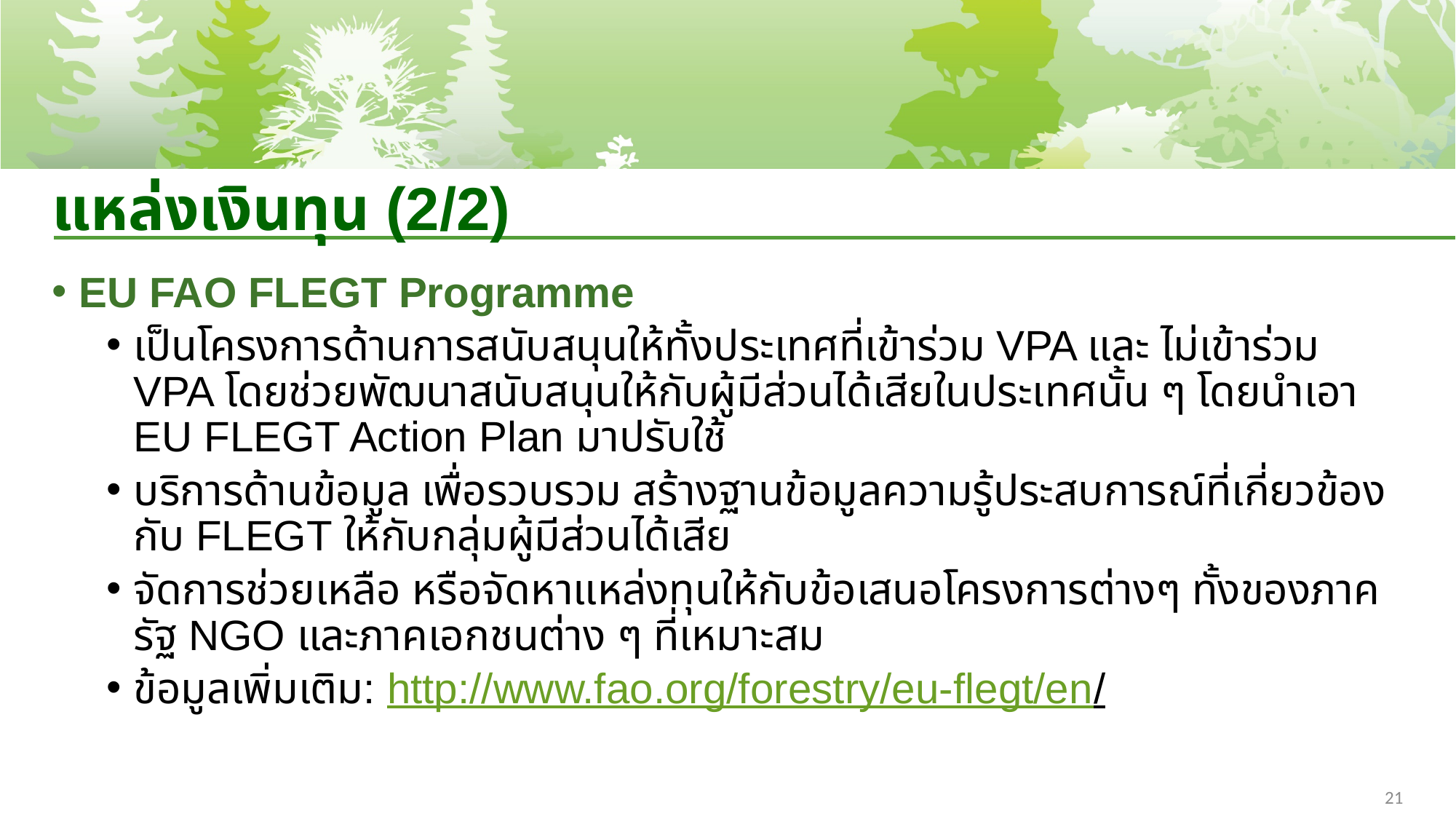

# แหล่งเงินทุน (2/2)
EU FAO FLEGT Programme
เป็นโครงการด้านการสนับสนุนให้ทั้งประเทศที่เข้าร่วม VPA และ ไม่เข้าร่วม VPA โดยช่วยพัฒนาสนับสนุนให้กับผู้มีส่วนได้เสียในประเทศนั้น ๆ โดยนำเอา EU FLEGT Action Plan มาปรับใช้
บริการด้านข้อมูล เพื่อรวบรวม สร้างฐานข้อมูลความรู้ประสบการณ์ที่เกี่ยวข้องกับ FLEGT ให้กับกลุ่มผู้มีส่วนได้เสีย
จัดการช่วยเหลือ หรือจัดหาแหล่งทุนให้กับข้อเสนอโครงการต่างๆ ทั้งของภาครัฐ NGO และภาคเอกชนต่าง ๆ ที่เหมาะสม
ข้อมูลเพิ่มเติม: http://www.fao.org/forestry/eu-flegt/en/
21